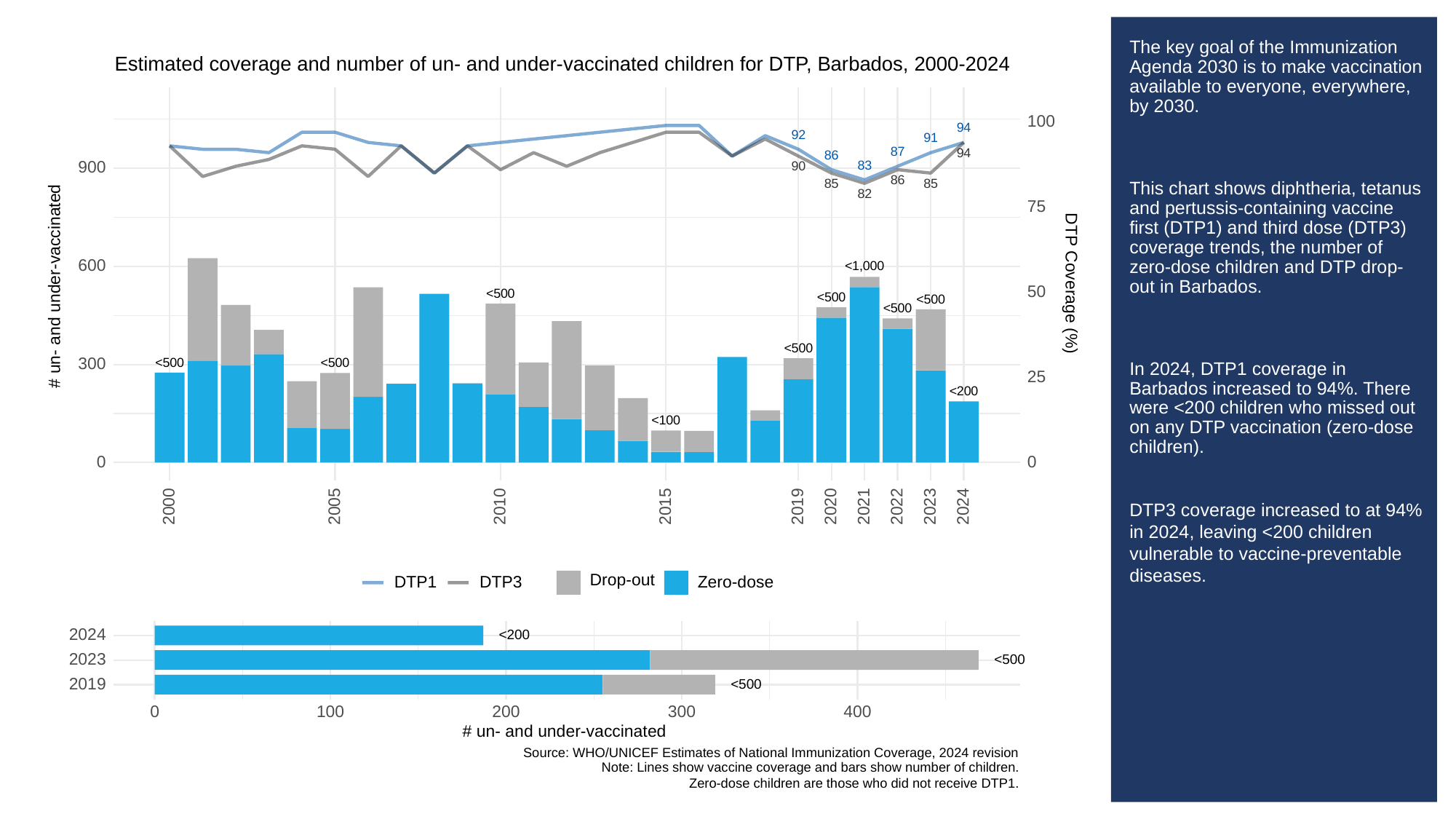

# The key goal of the Immunization Agenda 2030 is to make vaccination available to everyone, everywhere, by 2030.

This chart shows diphtheria, tetanus and pertussis-containing vaccine first (DTP1) and third dose (DTP3) coverage trends, the number of zero-dose children and DTP drop-out in Barbados.

In 2024, DTP1 coverage in Barbados increased to 94%. There were <200 children who missed out on any DTP vaccination (zero-dose children).

DTP3 coverage increased to at 94% in 2024, leaving <200 children vulnerable to vaccine-preventable diseases.

Estimated coverage and number of un- and under-vaccinated children for DTP, Barbados, 2000-2024

100

94

92

91
87
94
86
83
900
90

86
85
85
82
75

600
<1,000

DTP Coverage (%)

# un- and under-vaccinated
50

<500
<500

<500

<500

<500

300

<500
<500

25

<200

<100

0
0

2023
2000
2005
2010
2015
2019
2020
2021
2022
2024

Drop-out
DTP3
Zero-dose
DTP1

2024
<200

2023
<500

2019
<500

300
0
100
200
400
# un- and under-vaccinated
Source: WHO/UNICEF Estimates of National Immunization Coverage, 2024 revision
Note: Lines show vaccine coverage and bars show number of children.
Zero-dose children are those who did not receive DTP1.